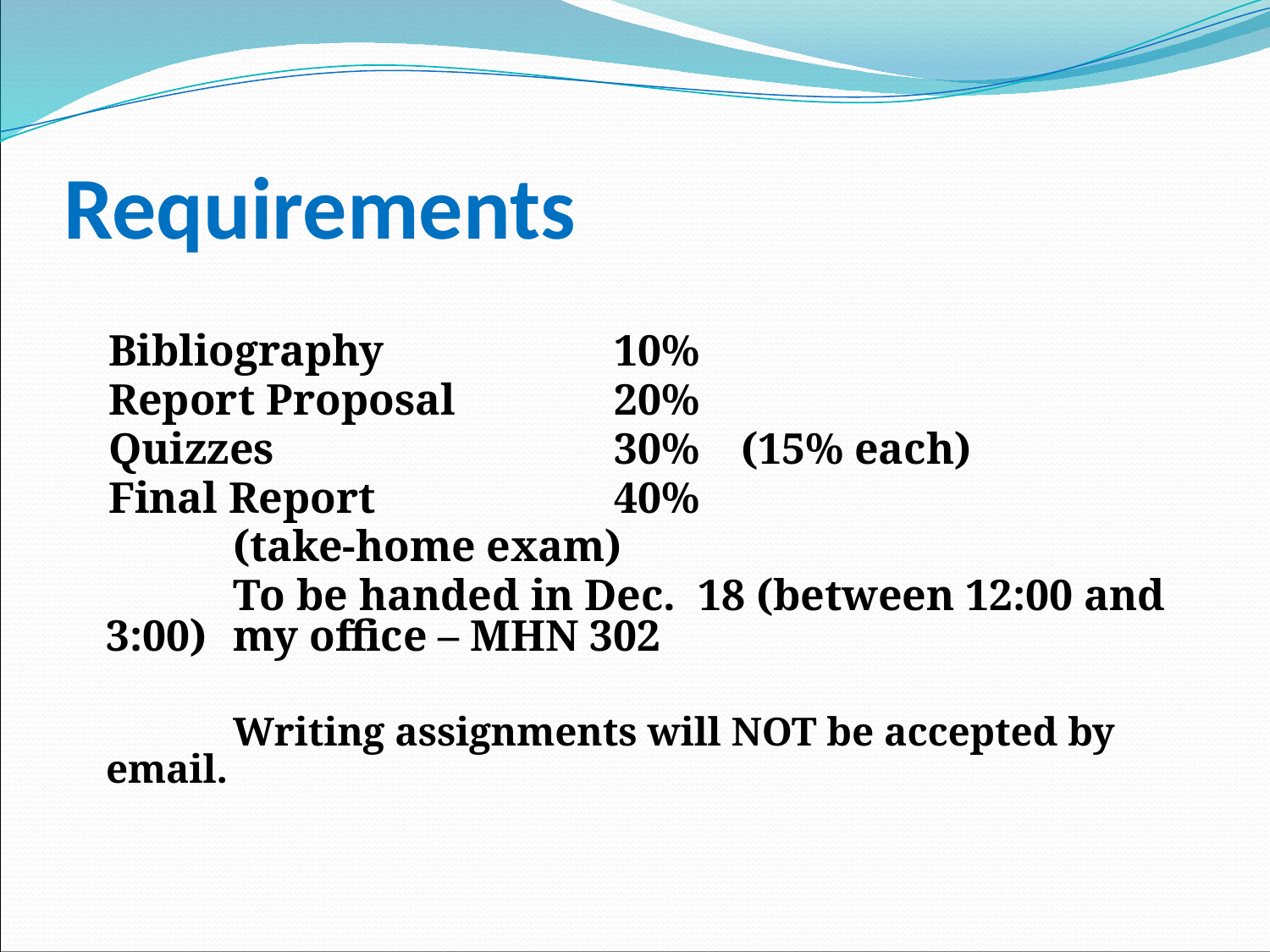

# Requirements

Bibliography		10%
Report Proposal		20%
Quizzes			30%	(15% each)
Final Report		40%
	(take-home exam)
	To be handed in Dec.  18 (between 12:00 and 3:00) 	my office – MHN 302

	Writing assignments will NOT be accepted by email.